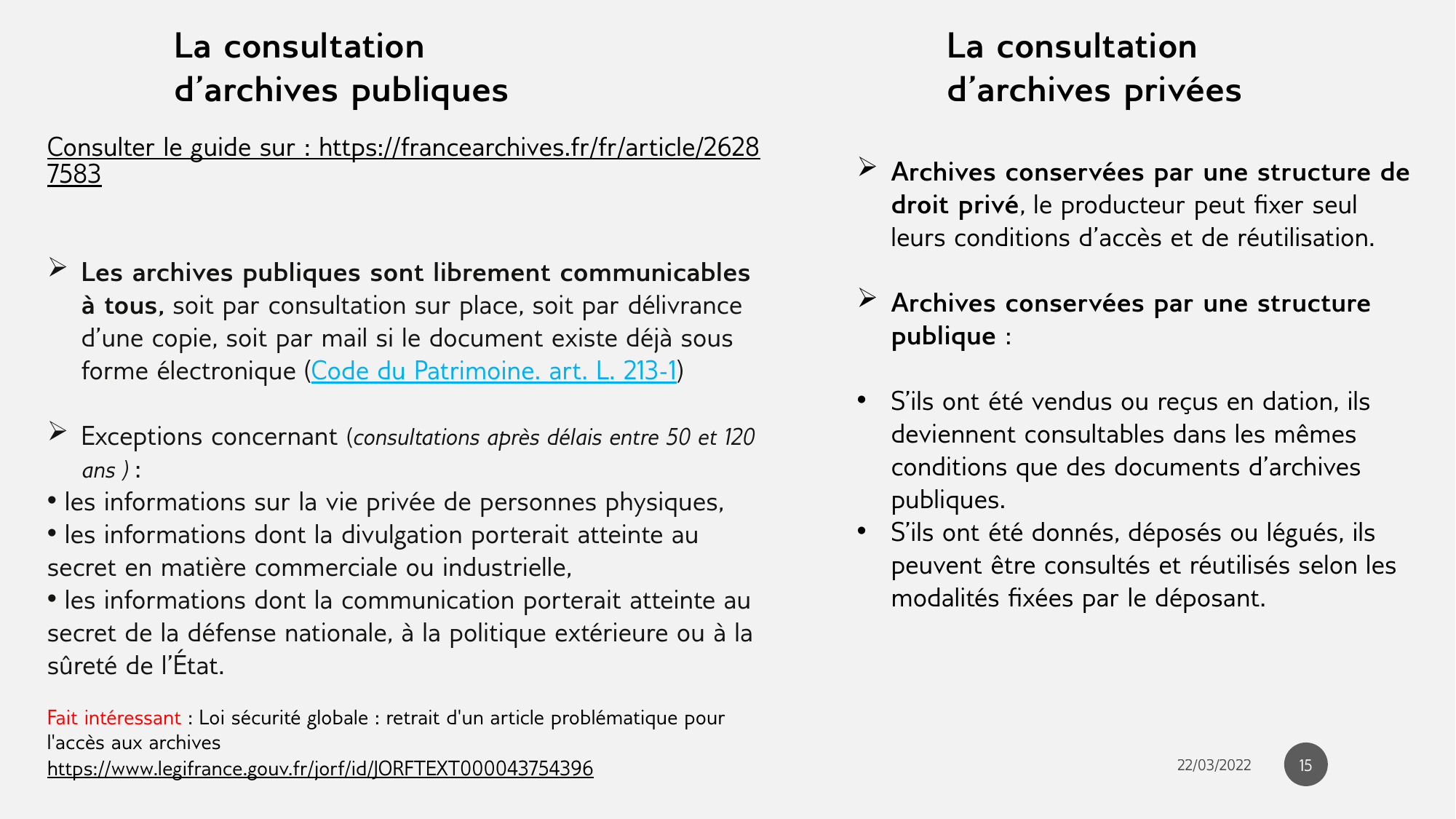

La consultation d’archives publiques

La consultation d’archives privées
Consulter le guide sur : https://francearchives.fr/fr/article/26287583

Les archives publiques sont librement communicables à tous, soit par consultation sur place, soit par délivrance d’une copie, soit par mail si le document existe déjà sous forme électronique (Code du Patrimoine. art. L. 213-1)

Exceptions concernant (consultations après délais entre 50 et 120 ans ) :
 les informations sur la vie privée de personnes physiques,
 les informations dont la divulgation porterait atteinte au secret en matière commerciale ou industrielle,
 les informations dont la communication porterait atteinte au secret de la défense nationale, à la politique extérieure ou à la sûreté de l’État.

Archives conservées par une structure de droit privé, le producteur peut fixer seul leurs conditions d’accès et de réutilisation.

Archives conservées par une structure publique :

S’ils ont été vendus ou reçus en dation, ils deviennent consultables dans les mêmes conditions que des documents d’archives publiques.
S’ils ont été donnés, déposés ou légués, ils peuvent être consultés et réutilisés selon les modalités fixées par le déposant.

Fait intéressant : Loi sécurité globale : retrait d'un article problématique pour l'accès aux archives
https://www.legifrance.gouv.fr/jorf/id/JORFTEXT000043754396

15
22/03/2022